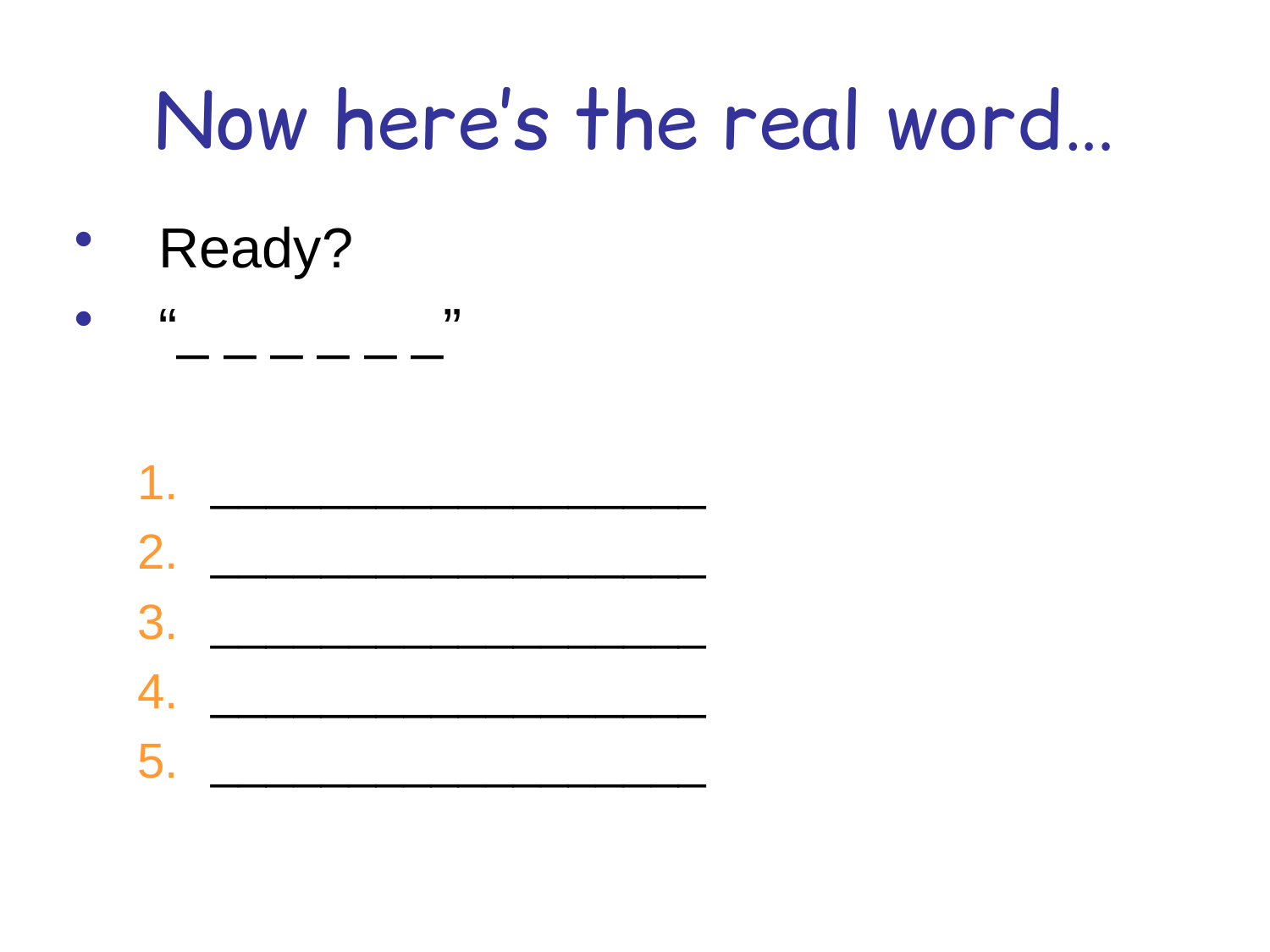

# Now here’s the real word…
Ready?
“_ _ _ _ _ _”

__________________
__________________
__________________
__________________
__________________